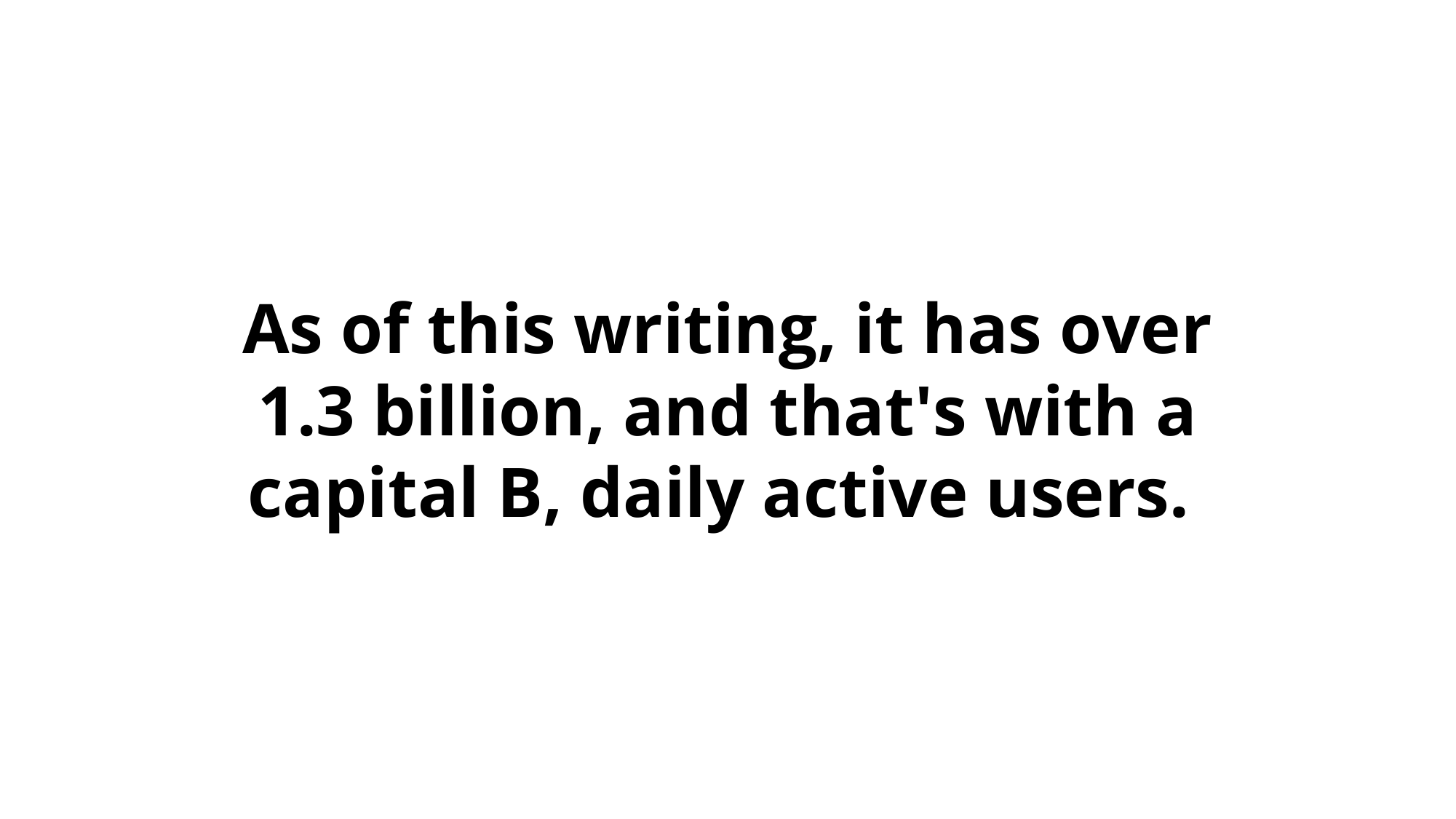

As of this writing, it has over 1.3 billion, and that's with a capital B, daily active users.